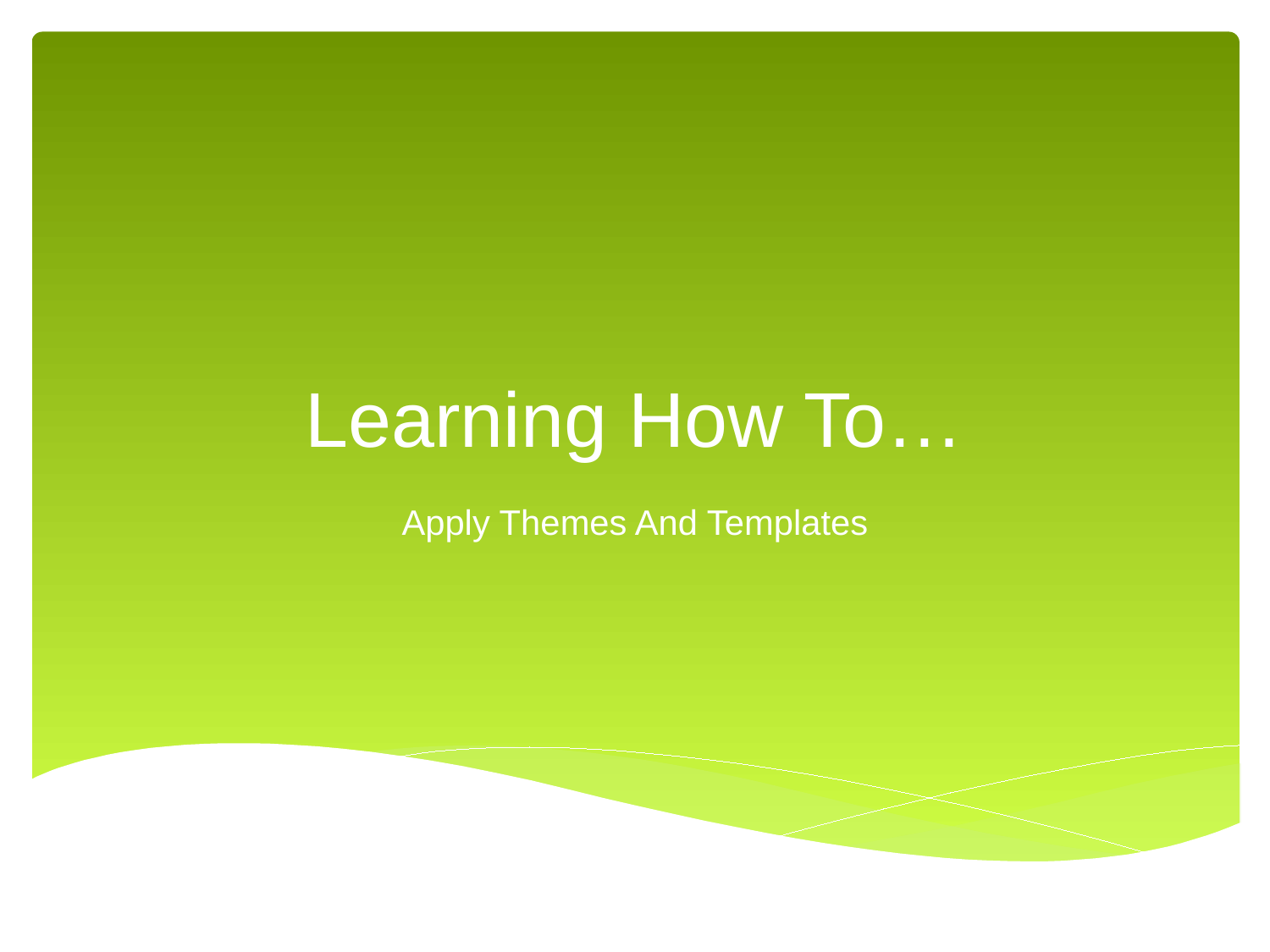

# Learning How To…
Apply Themes And Templates